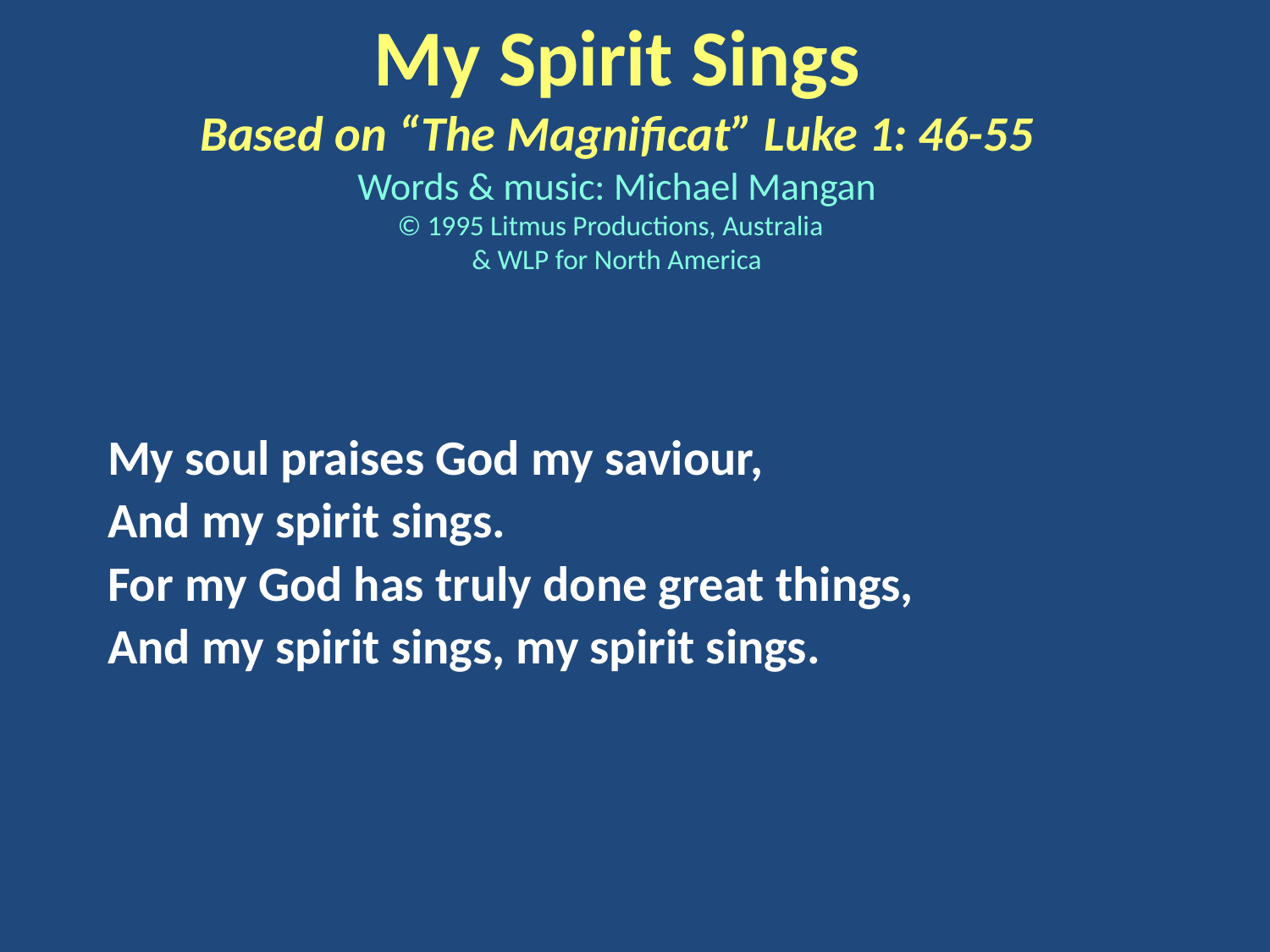

My Spirit Sings
Based on “The Magnificat” Luke 1: 46-55
Words & music: Michael Mangan
© 1995 Litmus Productions, Australia
& WLP for North America
My soul praises God my saviour,
And my spirit sings.
For my God has truly done great things,
And my spirit sings, my spirit sings.